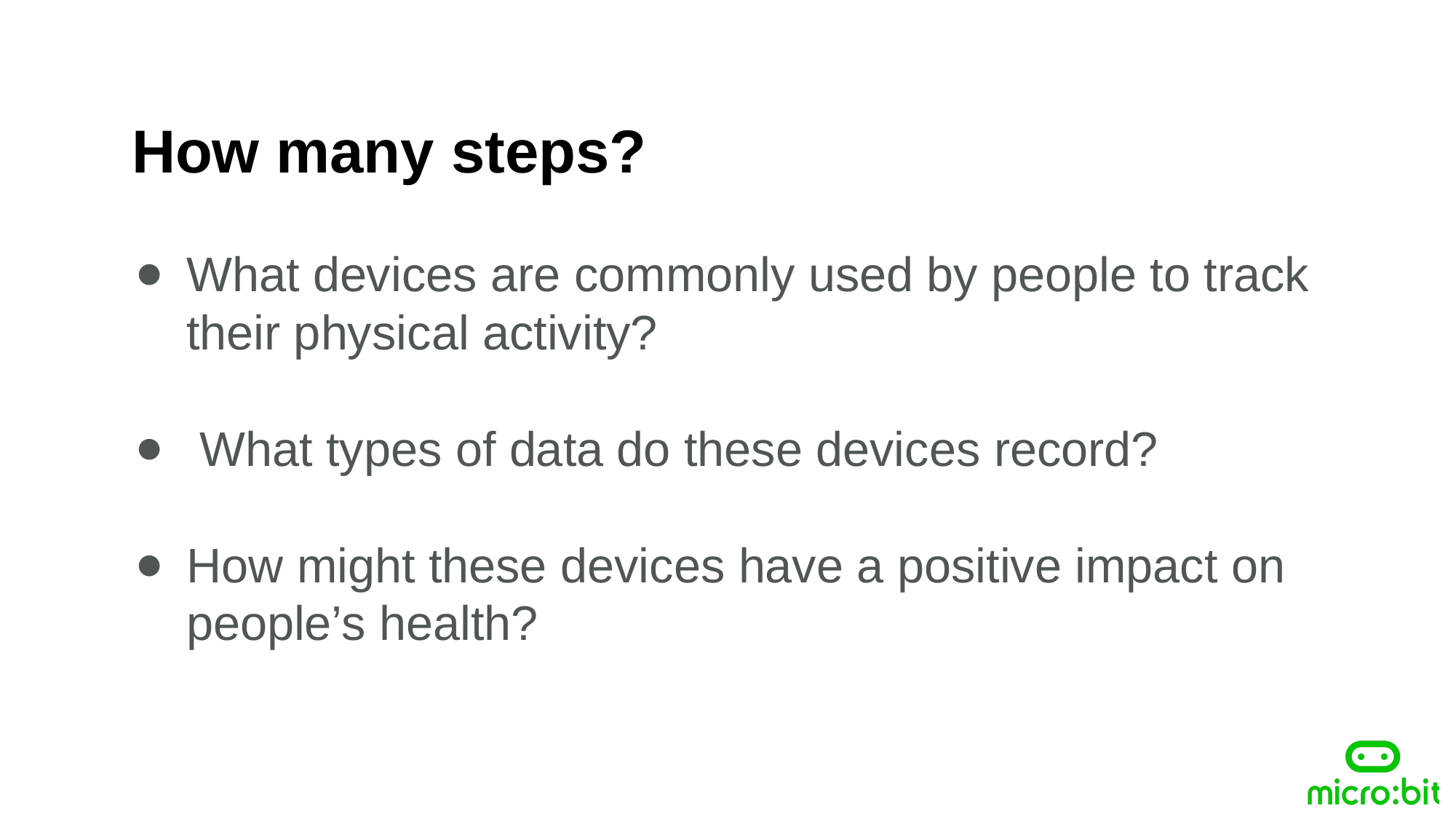

How many steps?

What devices are commonly used by people to track their physical activity?

 What types of data do these devices record?

How might these devices have a positive impact on people’s health?